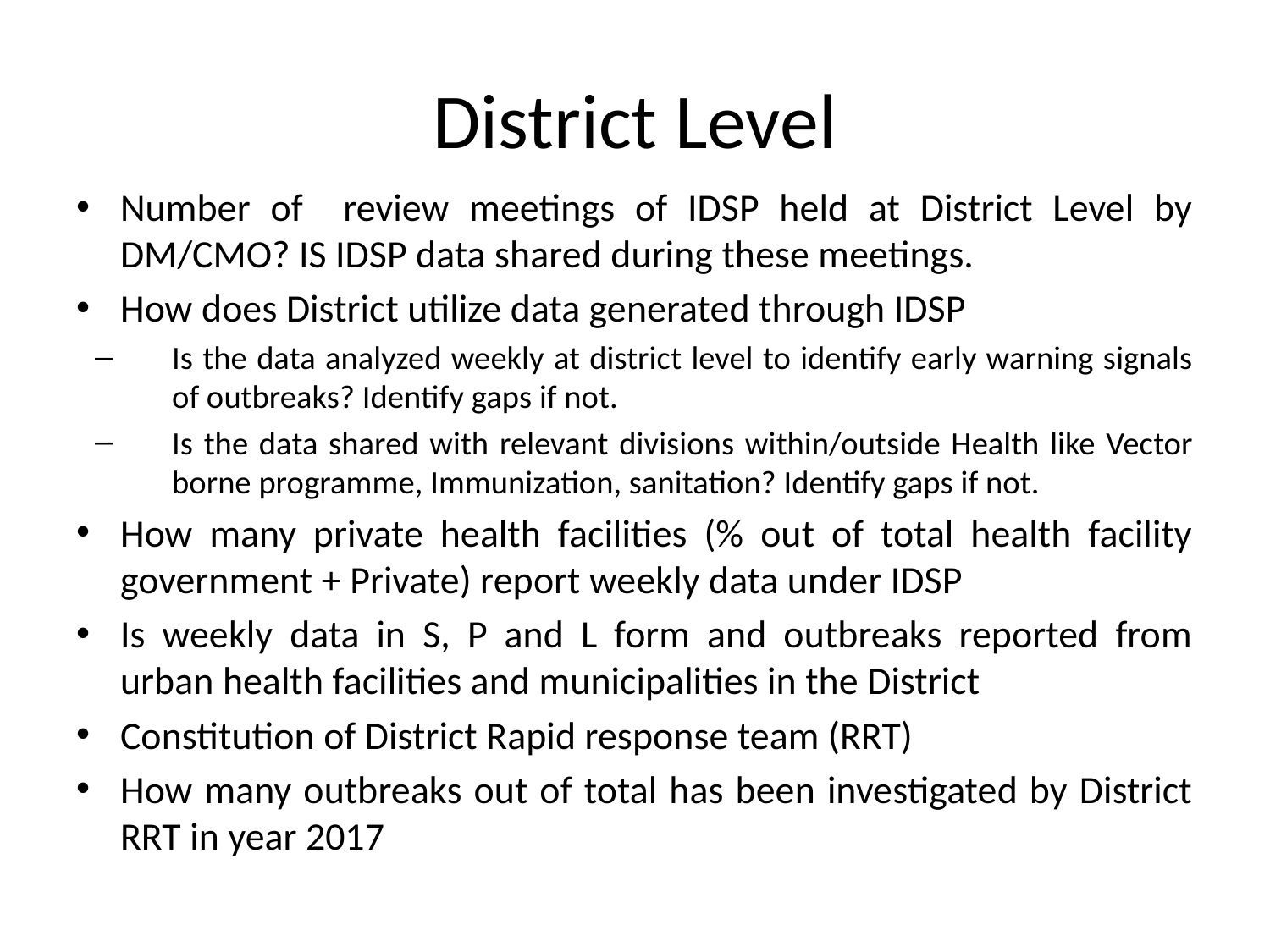

# District Level
Number of  review meetings of IDSP held at District Level by DM/CMO? IS IDSP data shared during these meetings.
How does District utilize data generated through IDSP
Is the data analyzed weekly at district level to identify early warning signals of outbreaks? Identify gaps if not.
Is the data shared with relevant divisions within/outside Health like Vector borne programme, Immunization, sanitation? Identify gaps if not.
How many private health facilities (% out of total health facility government + Private) report weekly data under IDSP
Is weekly data in S, P and L form and outbreaks reported from urban health facilities and municipalities in the District
Constitution of District Rapid response team (RRT)
How many outbreaks out of total has been investigated by District RRT in year 2017